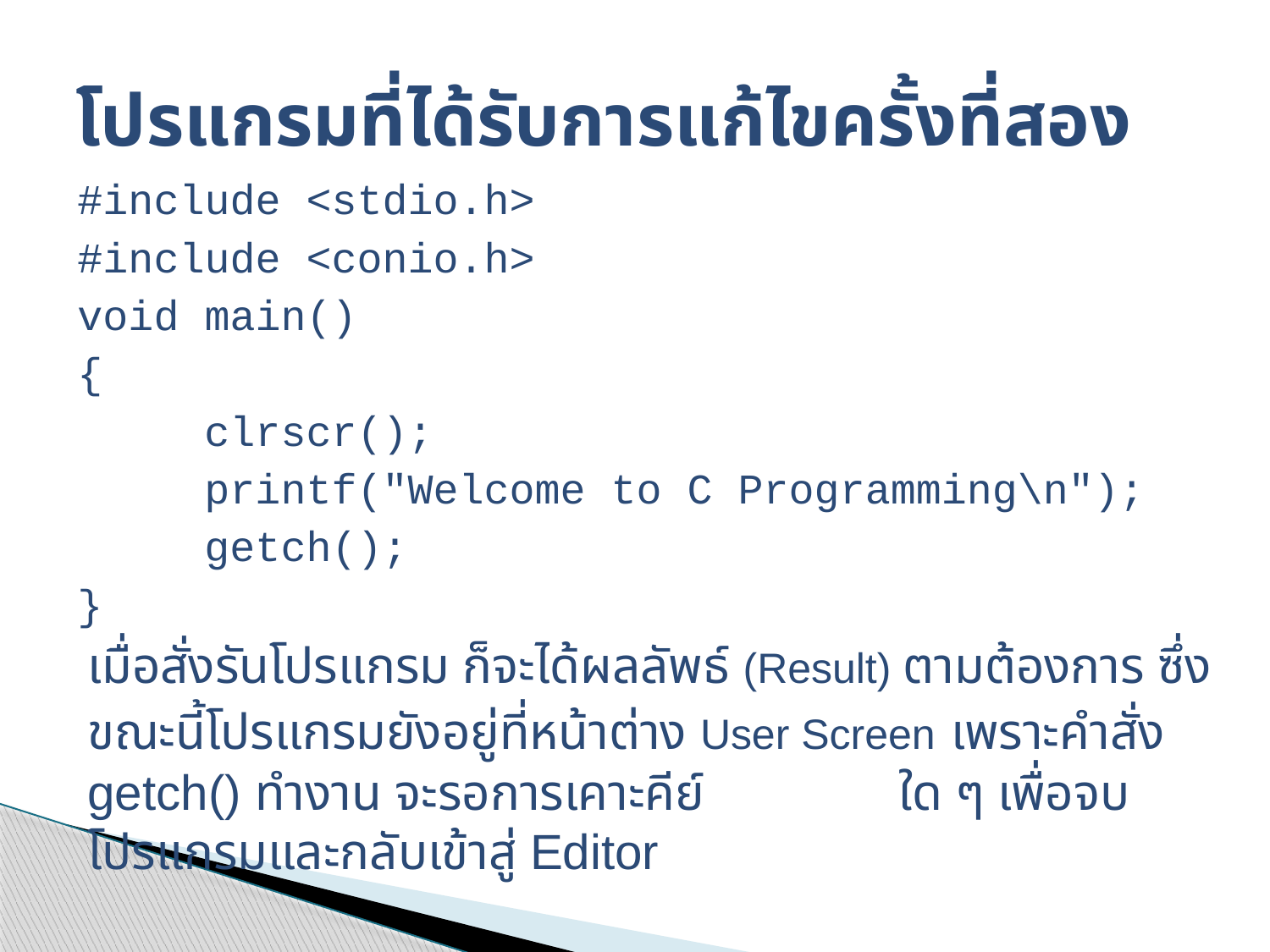

# โปรแกรมที่ได้รับการแก้ไขครั้งที่สอง
#include <stdio.h>
#include <conio.h>
void main()
{
	clrscr();
	printf("Welcome to C Programming\n");
	getch();
}
เมื่อสั่งรันโปรแกรม ก็จะได้ผลลัพธ์ (Result) ตามต้องการ ซึ่งขณะนี้โปรแกรมยังอยู่ที่หน้าต่าง User Screen เพราะคำสั่ง getch() ทำงาน จะรอการเคาะคีย์               ใด ๆ เพื่อจบโปรแกรมและกลับเข้าสู่ Editor